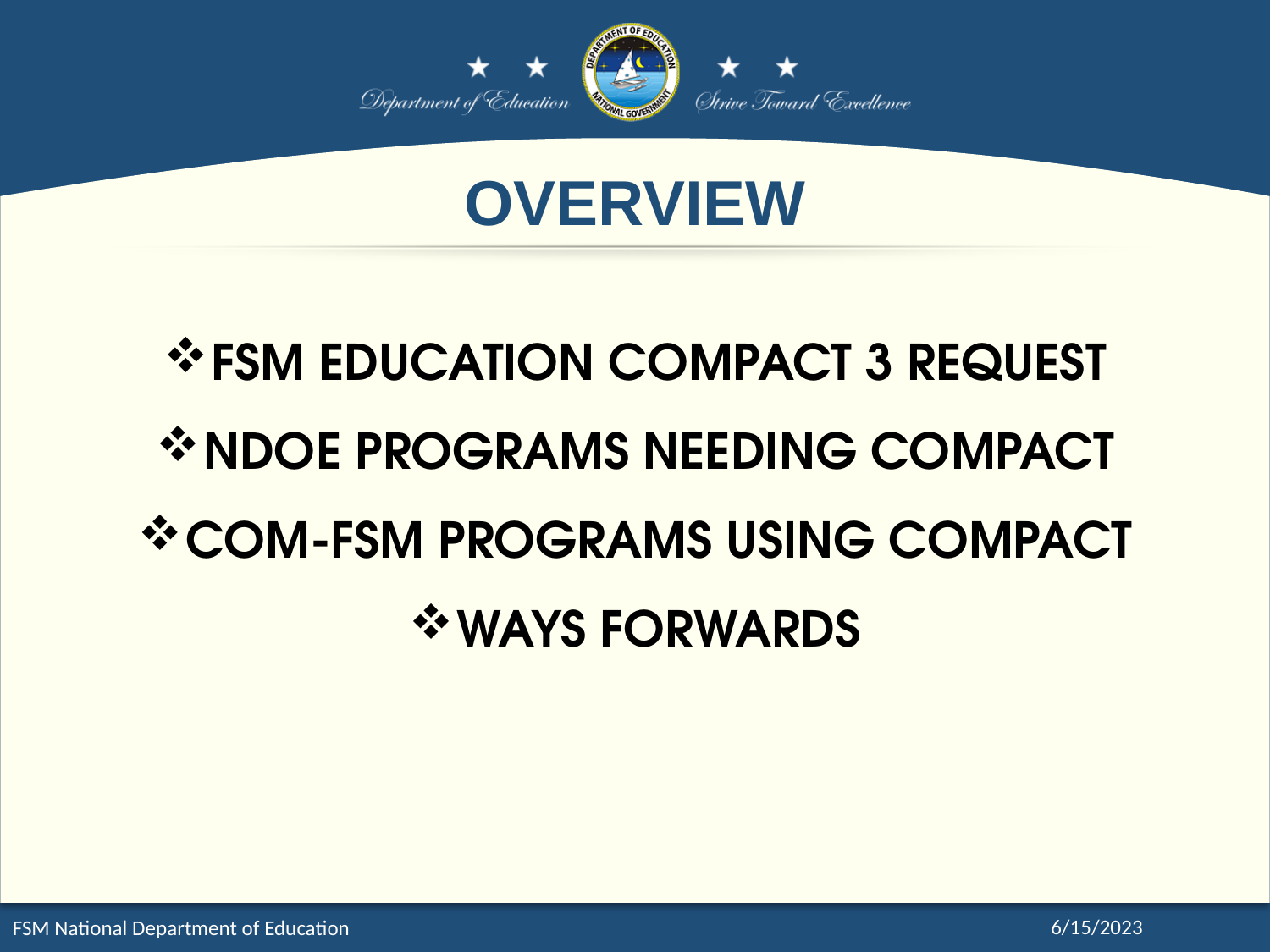

OVERVIEW
FSM EDUCATION COMPACT 3 REQUEST
NDOE PROGRAMS NEEDING COMPACT
COM-FSM PROGRAMS USING COMPACT
WAYS FORWARDS